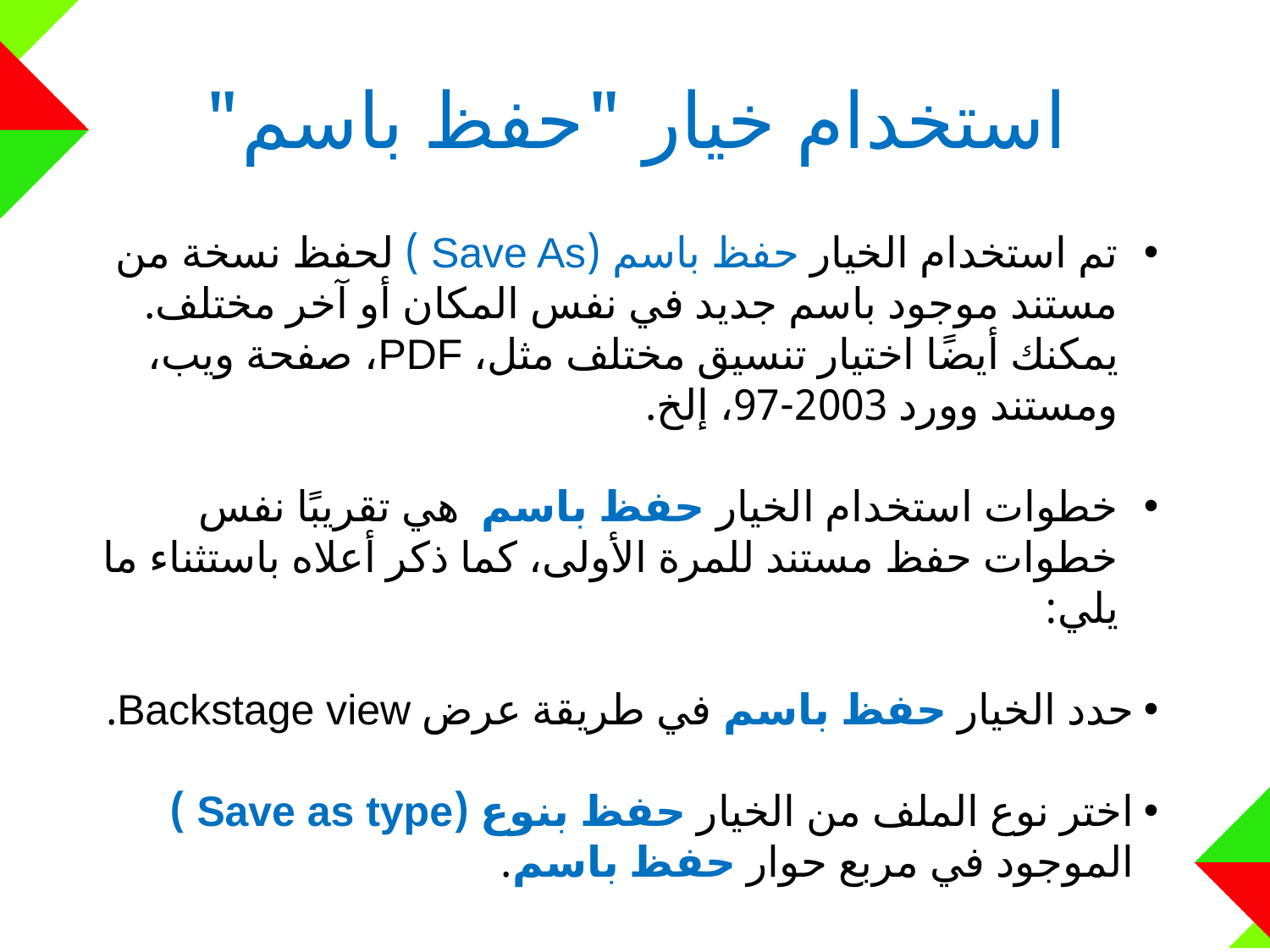

# استخدام خيار "حفظ باسم"
تم استخدام الخيار حفظ باسم (Save As ) لحفظ نسخة من مستند موجود باسم جديد في نفس المكان أو آخر مختلف. يمكنك أيضًا اختيار تنسيق مختلف مثل، PDF، صفحة ويب، ومستند وورد 2003-97، إلخ.

خطوات استخدام الخيار حفظ باسم  هي تقريبًا نفس خطوات حفظ مستند للمرة الأولى، كما ذكر أعلاه باستثناء ما يلي:

حدد الخيار حفظ باسم في طريقة عرض Backstage view.

اختر نوع الملف من الخيار حفظ بنوع (Save as type ) الموجود في مربع حوار حفظ باسم.